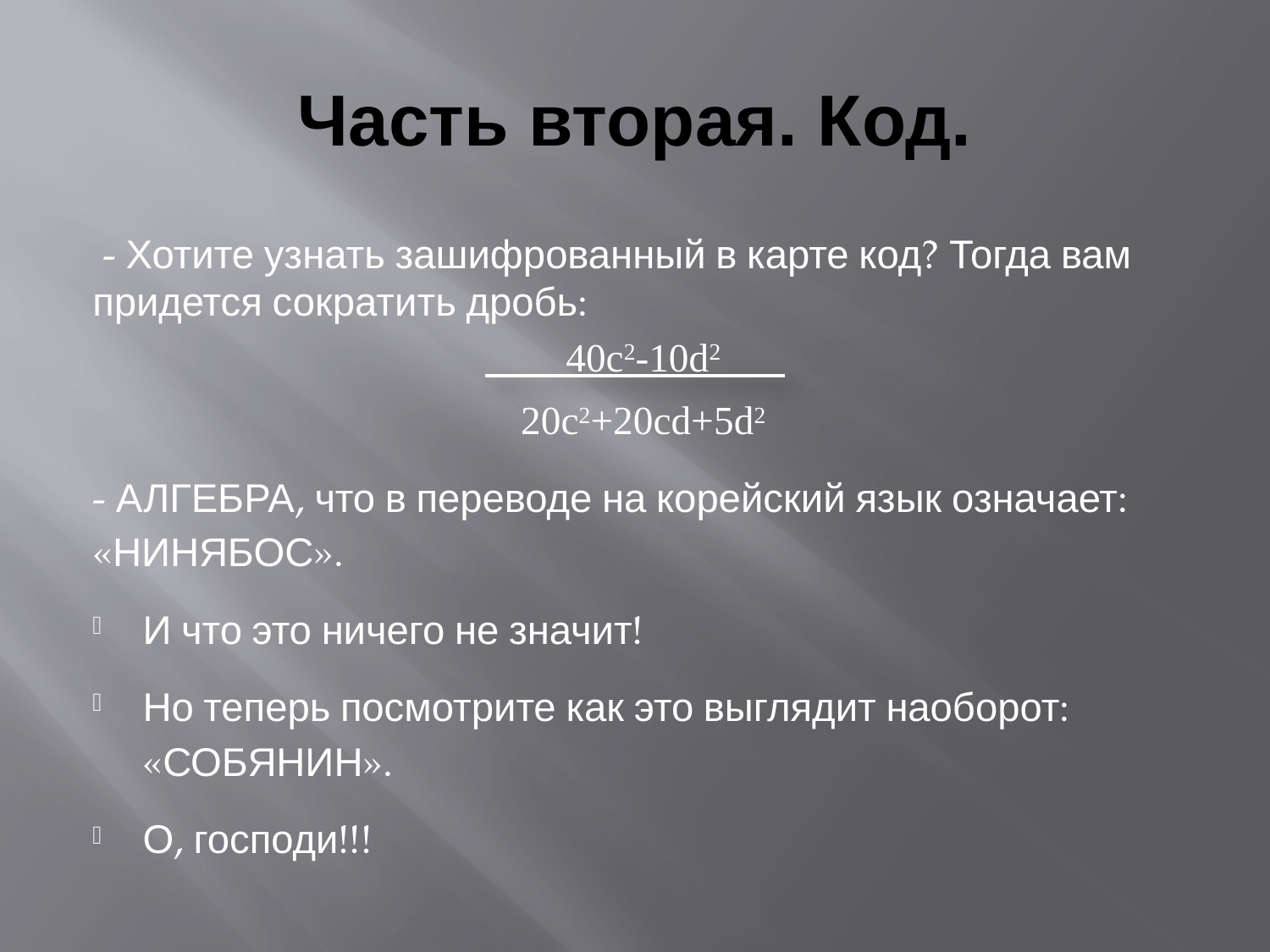

# Часть вторая. Код.
 - Хотите узнать зашифрованный в карте код? Тогда вам придется сократить дробь:
40c2-10d2
20c2+20cd+5d2
- АЛГЕБРА, что в переводе на корейский язык означает: «НИНЯБОС».
И что это ничего не значит!
Но теперь посмотрите как это выглядит наоборот: «СОБЯНИН».
О, господи!!!